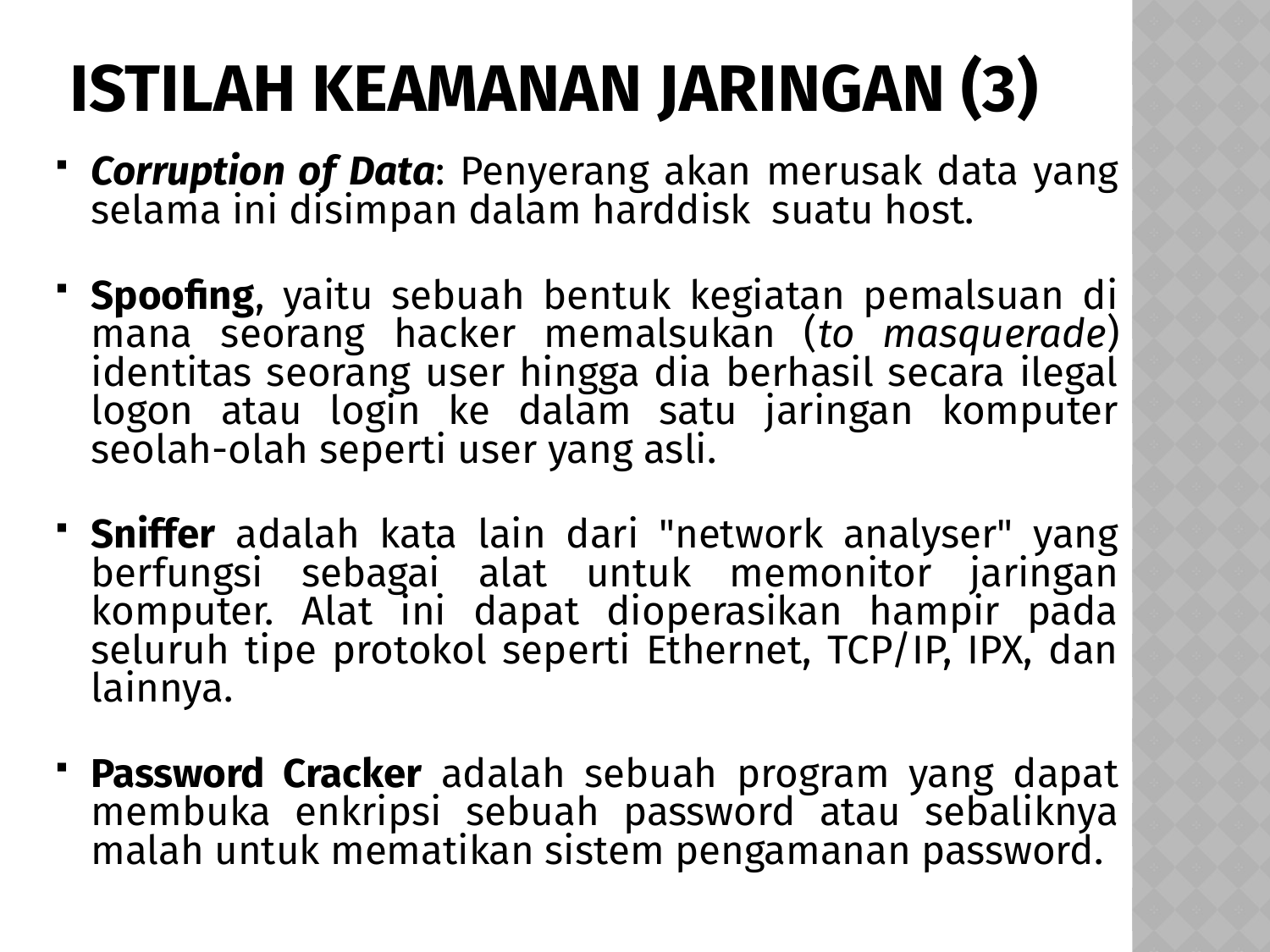

# Istilah keamanan jaringan (3)
Corruption of Data: Penyerang akan merusak data yang selama ini disimpan dalam harddisk  suatu host.

Spoofing, yaitu sebuah bentuk kegiatan pemalsuan di mana seorang hacker memalsukan (to masquerade) identitas seorang user hingga dia berhasil secara ilegal logon atau login ke dalam satu jaringan komputer seolah-olah seperti user yang asli.

Sniffer adalah kata lain dari "network analyser" yang berfungsi sebagai alat untuk memonitor jaringan komputer. Alat ini dapat dioperasikan hampir pada seluruh tipe protokol seperti Ethernet, TCP/IP, IPX, dan lainnya.

Password Cracker adalah sebuah program yang dapat membuka enkripsi sebuah password atau sebaliknya malah untuk mematikan sistem pengamanan password.